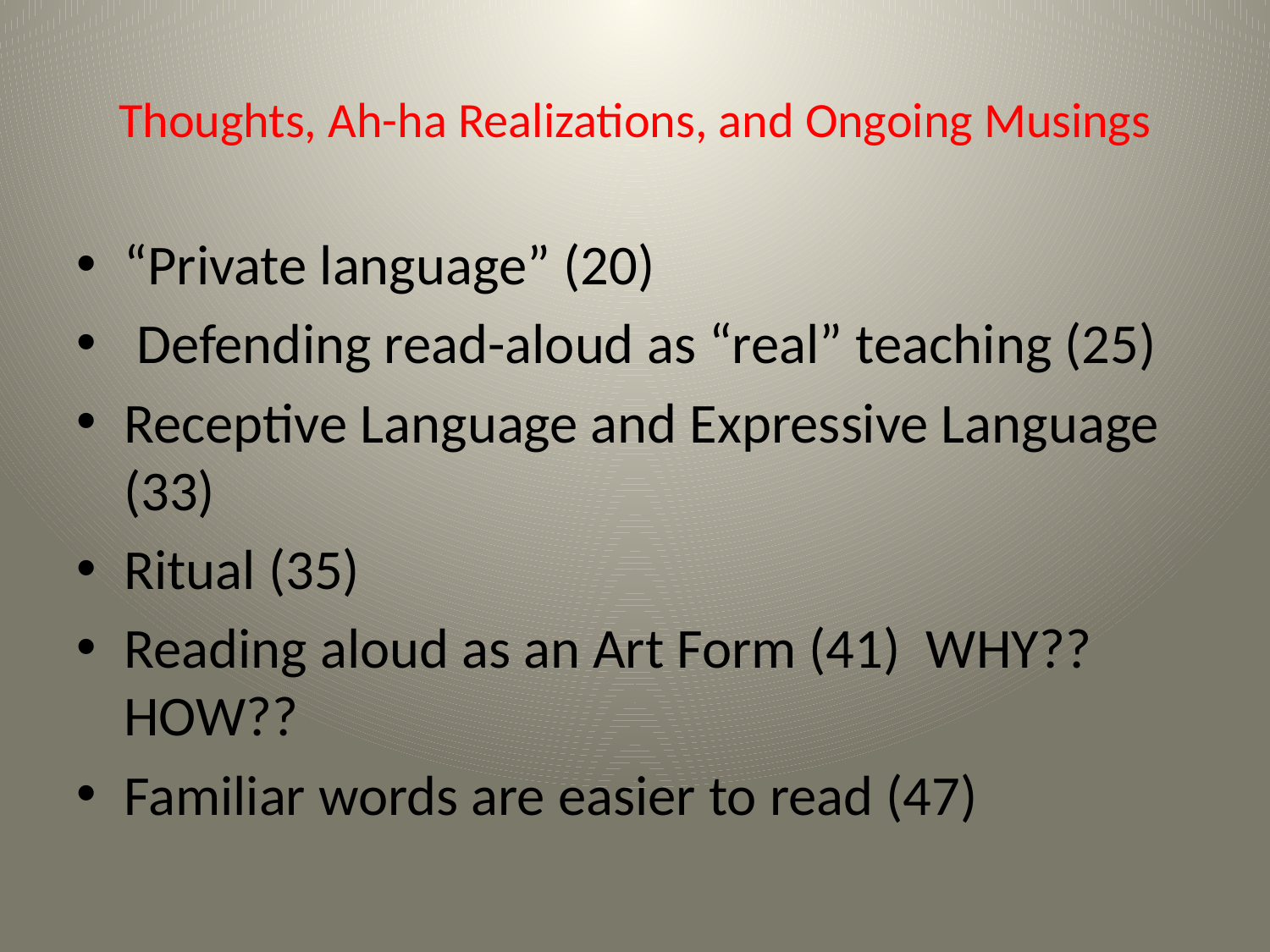

# Thoughts, Ah-ha Realizations, and Ongoing Musings
“Private language” (20)
 Defending read-aloud as “real” teaching (25)
Receptive Language and Expressive Language (33)
Ritual (35)
Reading aloud as an Art Form (41)  WHY?? HOW??
Familiar words are easier to read (47)